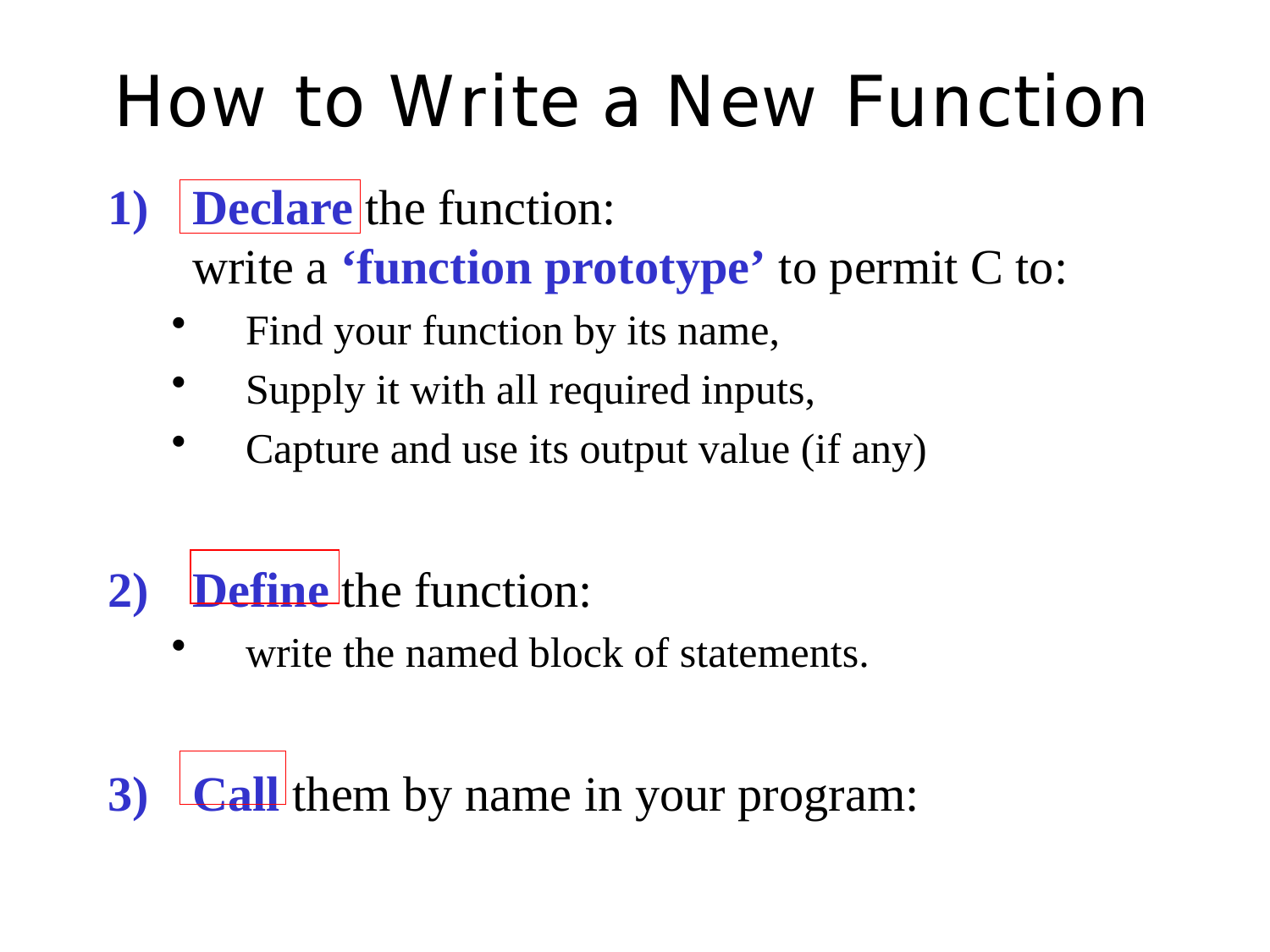

# How to Write a New Function
Declare the function:
write a ‘function prototype’ to permit C to:
Find your function by its name,
Supply it with all required inputs,
Capture and use its output value (if any)

Define the function:
write the named block of statements.

Call them by name in your program: